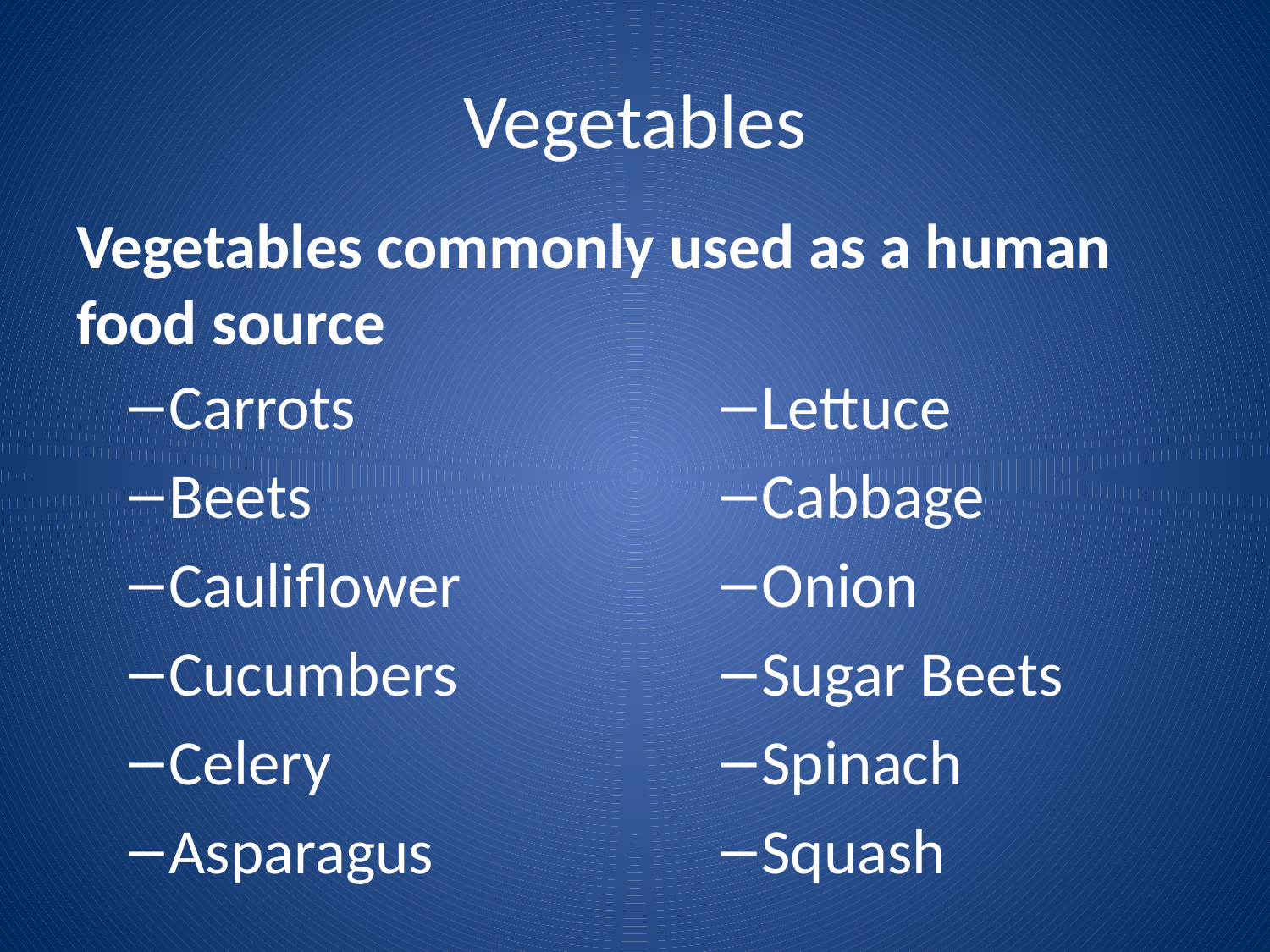

# Vegetables
Vegetables commonly used as a human food source
Carrots
Beets
Cauliflower
Cucumbers
Celery
Asparagus

Lettuce
Cabbage
Onion
Sugar Beets
Spinach
Squash